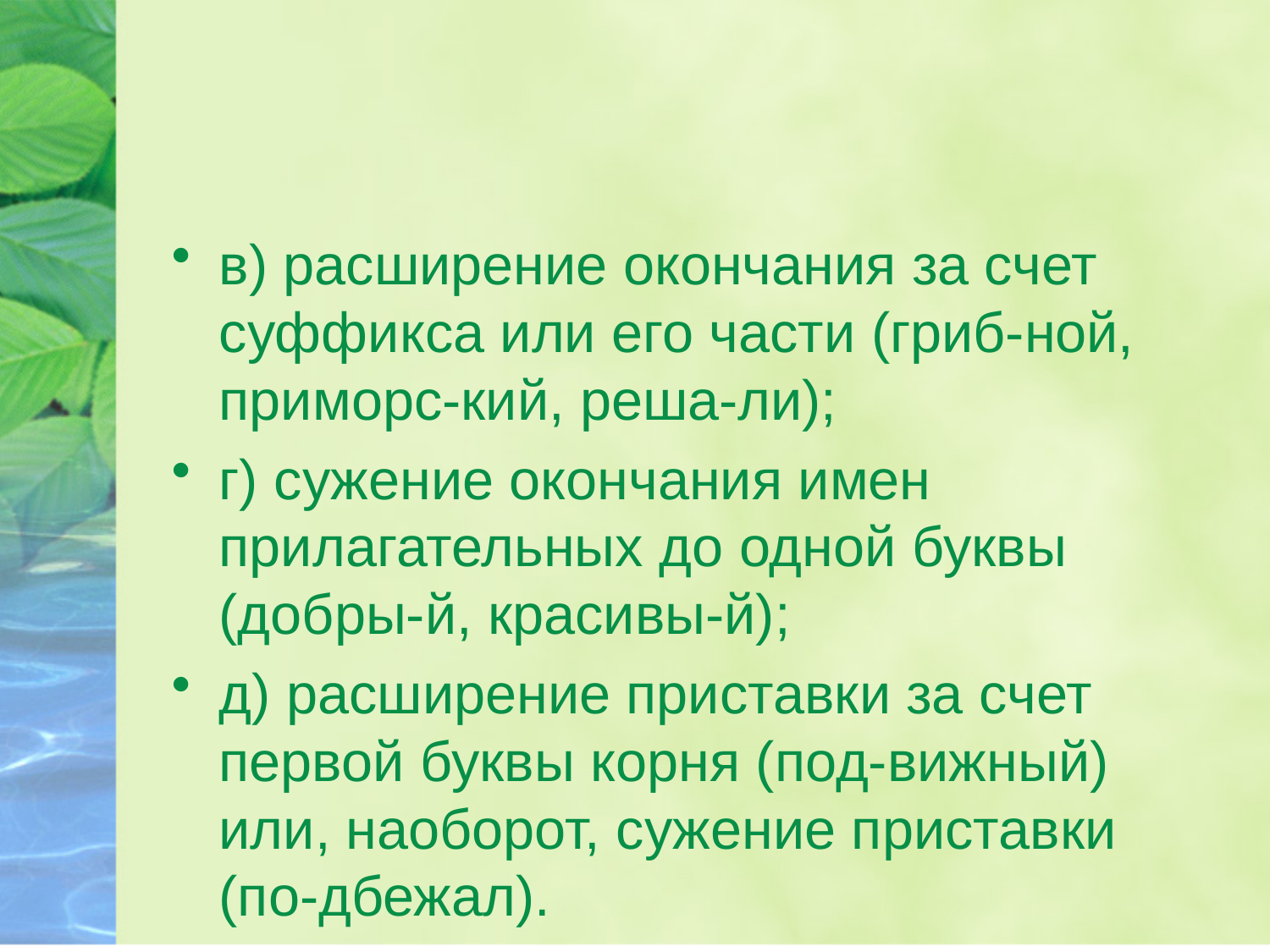

#
в) расширение окончания за счет суффикса или его части (гриб-ной, приморс-кий, реша-ли);
г) сужение окончания имен прилагательных до одной буквы (добры-й, красивы-й);
д) расширение приставки за счет первой буквы корня (под-вижный) или, наоборот, сужение приставки (по-дбежал).